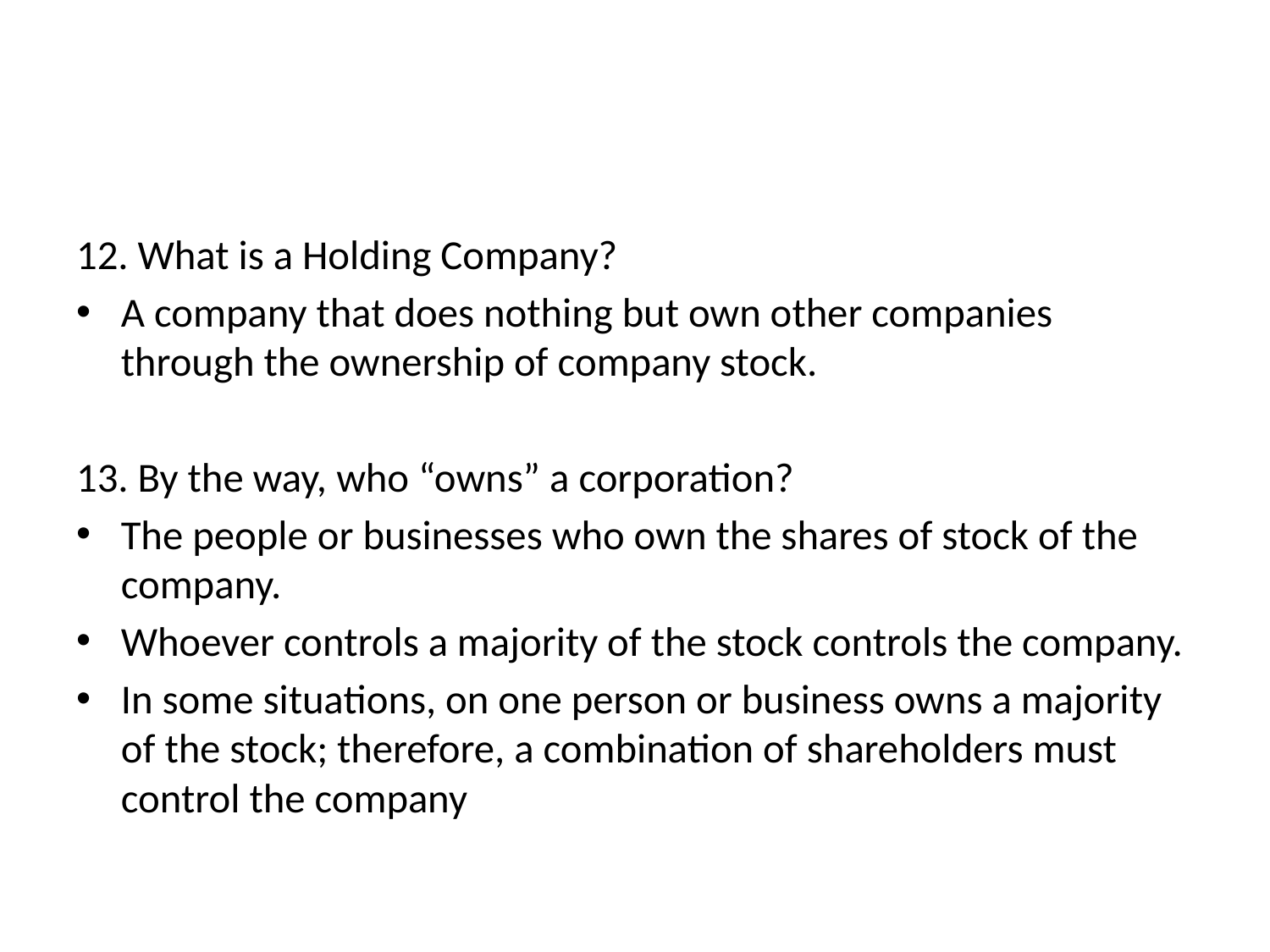

#
12. What is a Holding Company?
A company that does nothing but own other companies through the ownership of company stock.

13. By the way, who “owns” a corporation?
The people or businesses who own the shares of stock of the company.
Whoever controls a majority of the stock controls the company.
In some situations, on one person or business owns a majority of the stock; therefore, a combination of shareholders must control the company